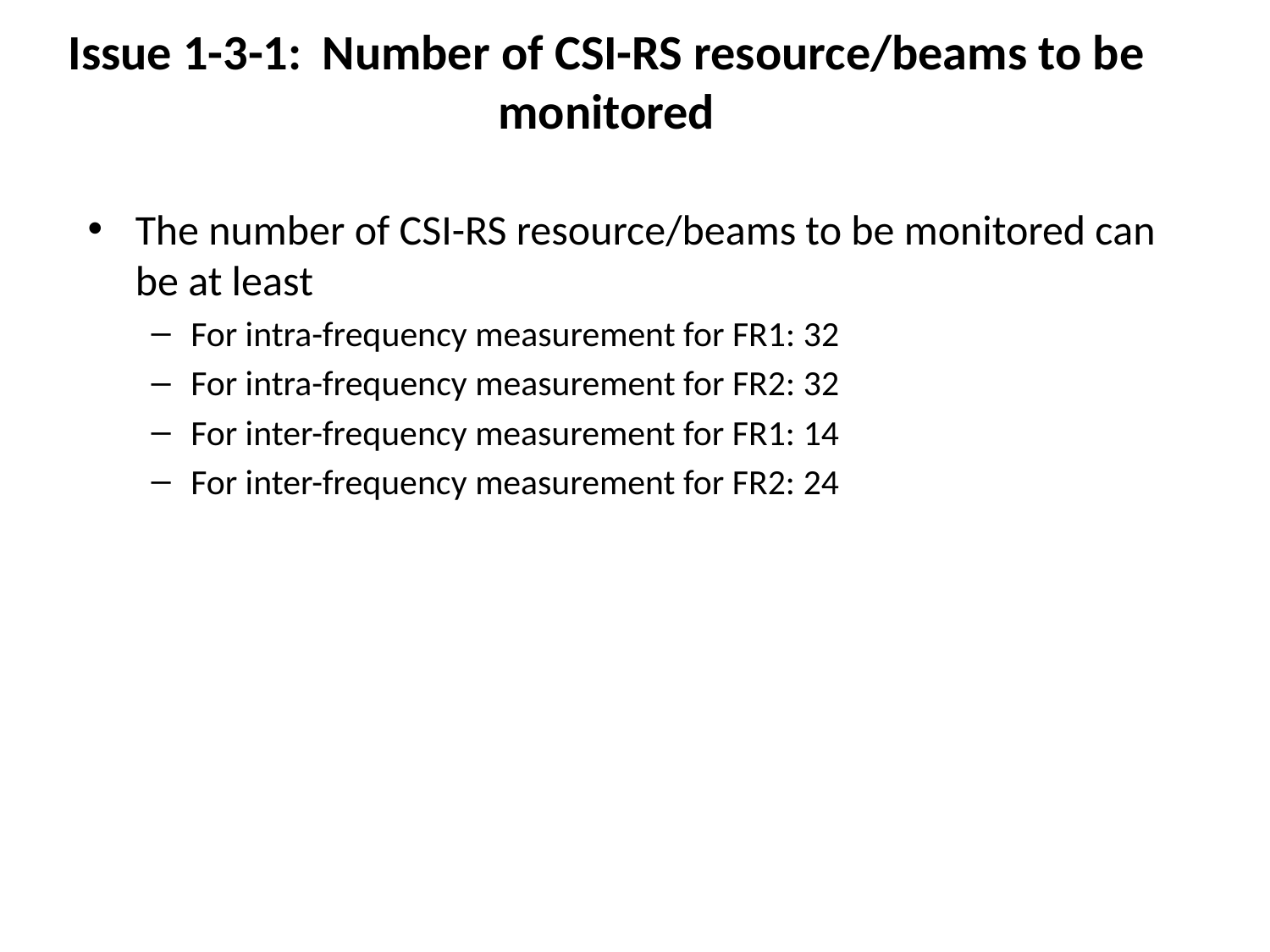

# Issue 1-3-1:	Number of CSI-RS resource/beams to be monitored
The number of CSI-RS resource/beams to be monitored can be at least
For intra-frequency measurement for FR1: 32
For intra-frequency measurement for FR2: 32
For inter-frequency measurement for FR1: 14
For inter-frequency measurement for FR2: 24